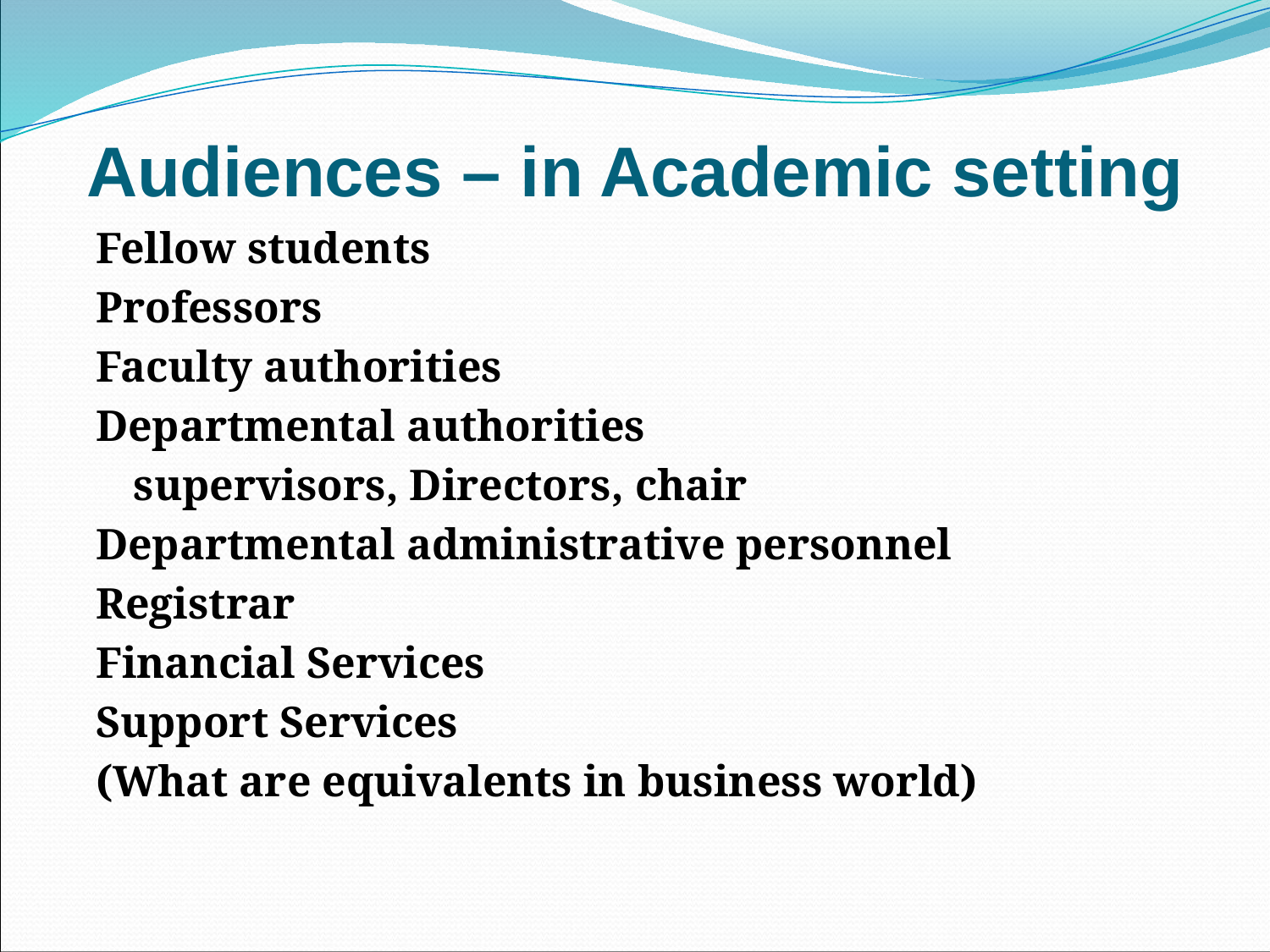

# Audiences – in Academic setting
Fellow students
Professors
Faculty authorities
Departmental authorities
	supervisors, Directors, chair
Departmental administrative personnel
Registrar
Financial Services
Support Services
(What are equivalents in business world)